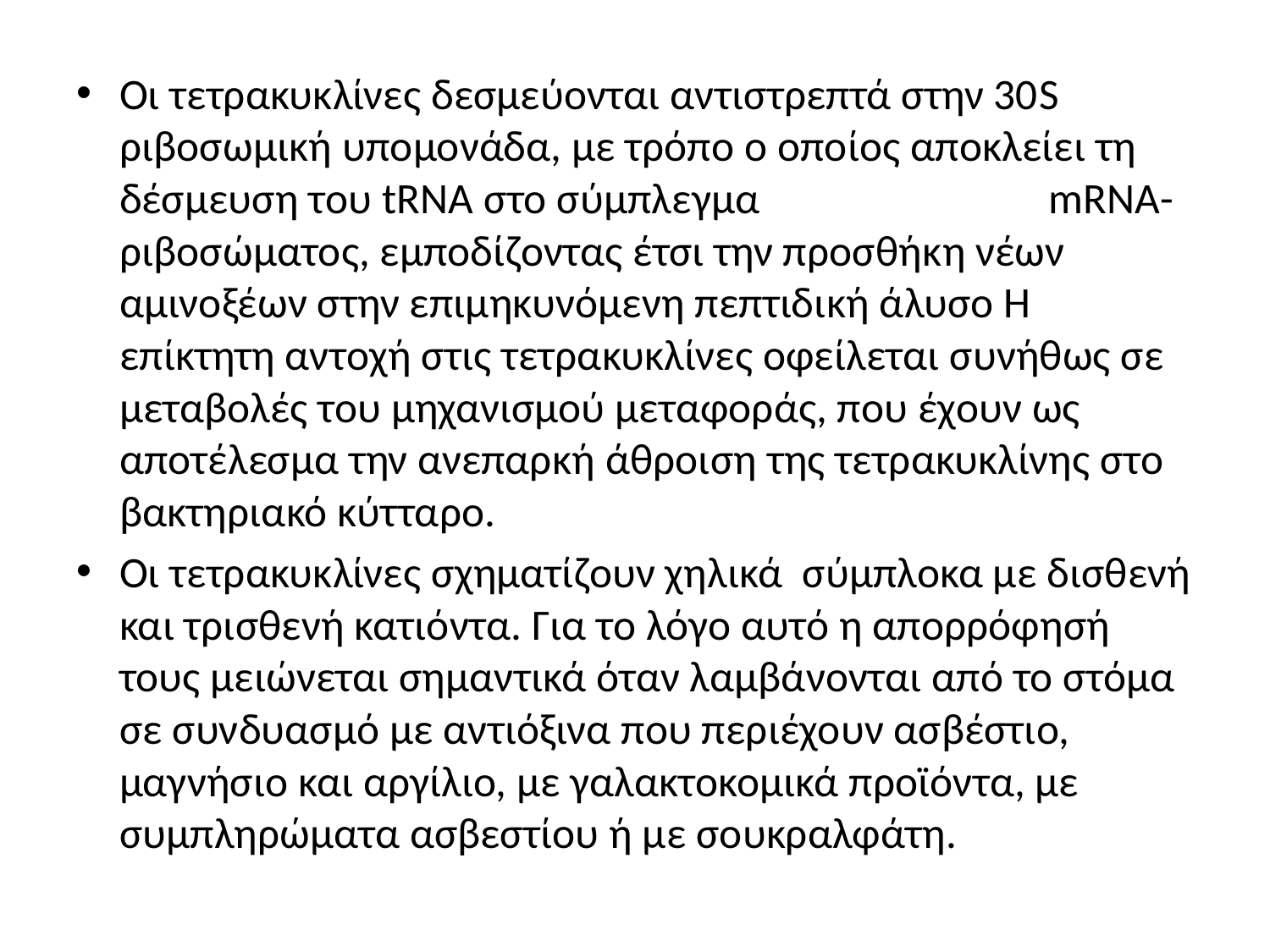

Οι τετρακυκλίνες δεσμεύονται αντιστρεπτά στην 30S ριβοσωμική υπομονάδα, με τρόπο ο οποίος αποκλείει τη δέσμευση του tRNA στο σύμπλεγμα                             mRNA-ριβοσώματος, εμποδίζοντας έτσι την προσθήκη νέων αμινοξέων στην επιμηκυνόμενη πεπτιδική άλυσο Η επίκτητη αντοχή στις τετρακυκλίνες οφείλεται συνήθως σε μεταβολές του μηχανισμού μεταφοράς, που έχουν ως αποτέλεσμα την ανεπαρκή άθροιση της τετρακυκλίνης στο βακτηριακό κύτταρο.
Οι τετρακυκλίνες σχηματίζουν χηλικά  σύμπλοκα με δισθενή και τρισθενή κατιόντα. Για το λόγο αυτό η απορρόφησή τους μειώνεται σημαντικά όταν λαμβάνονται από το στόμα σε συνδυασμό με αντιόξινα που περιέχουν ασβέστιο, μαγνήσιο και αργίλιο, με γαλακτοκομικά προϊόντα, με συμπληρώματα ασβεστίου ή με σουκραλφάτη.